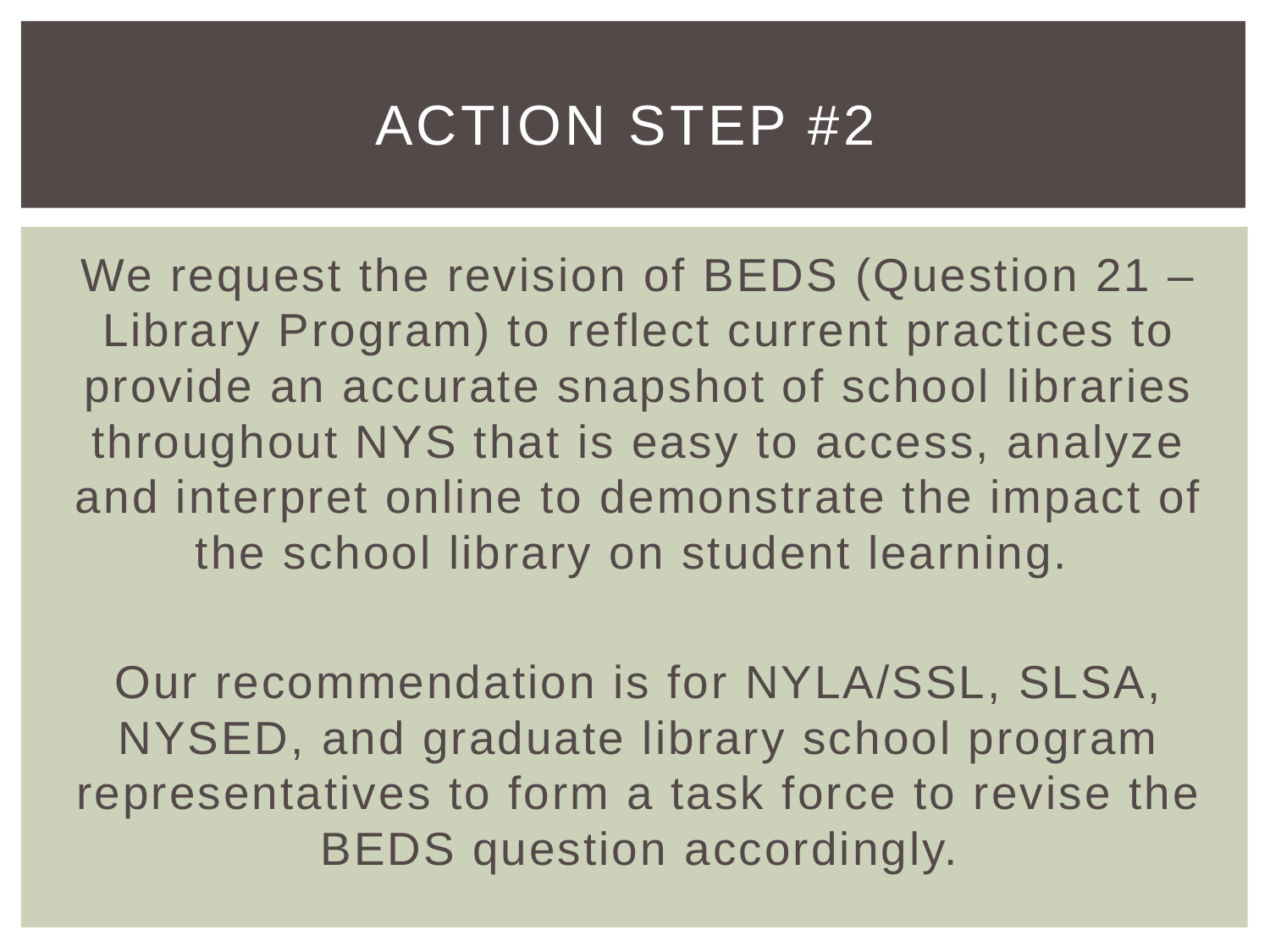

# Action Step #2
We request the revision of BEDS (Question 21 – Library Program) to reflect current practices to provide an accurate snapshot of school libraries throughout NYS that is easy to access, analyze and interpret online to demonstrate the impact of the school library on student learning.

Our recommendation is for NYLA/SSL, SLSA, NYSED, and graduate library school program representatives to form a task force to revise the BEDS question accordingly.